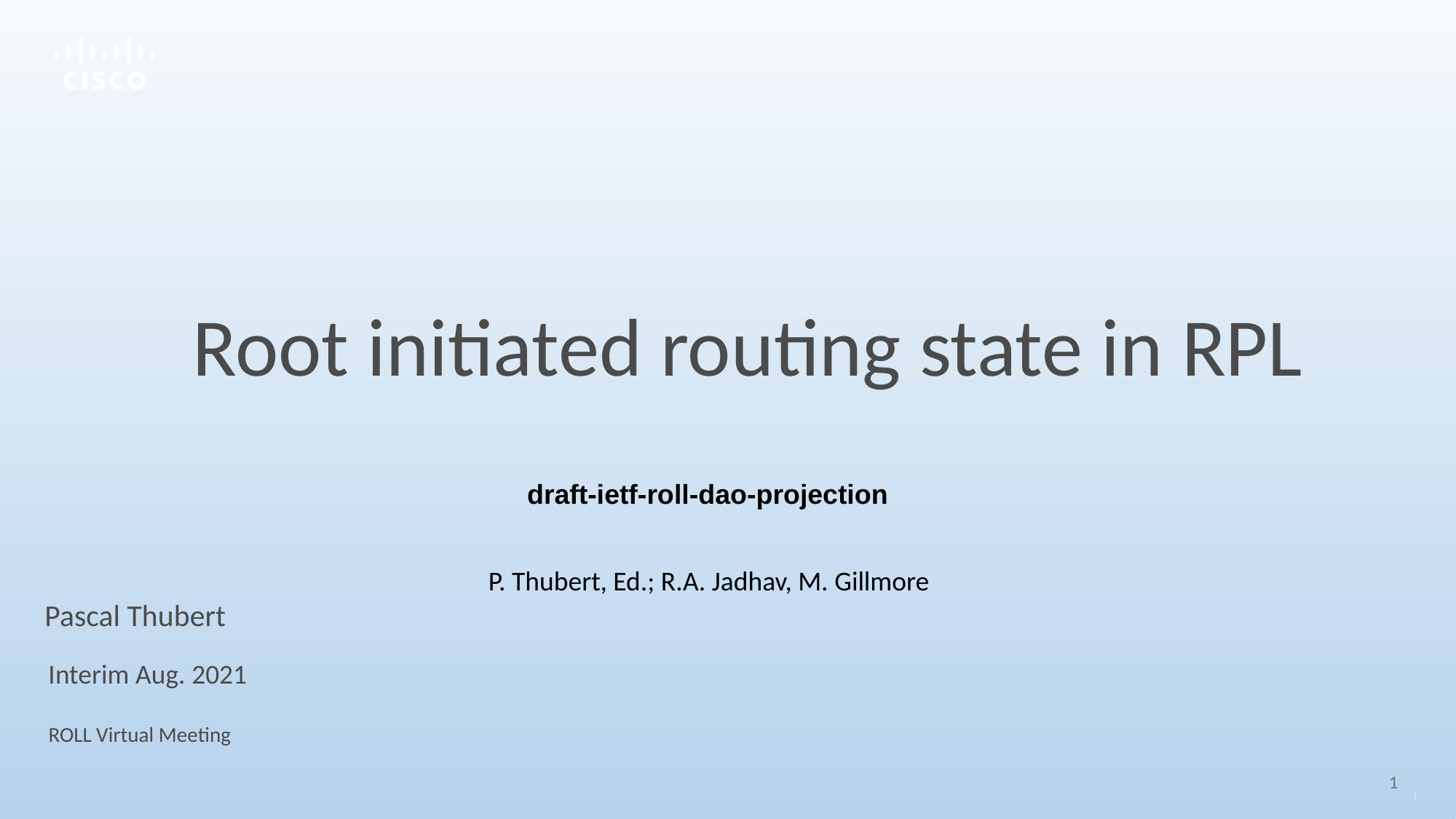

# Root initiated routing state in RPL
draft-ietf-roll-dao-projection

 P. Thubert, Ed.; R.A. Jadhav, M. Gillmore
Pascal Thubert
Interim Aug. 2021
ROLL Virtual Meeting